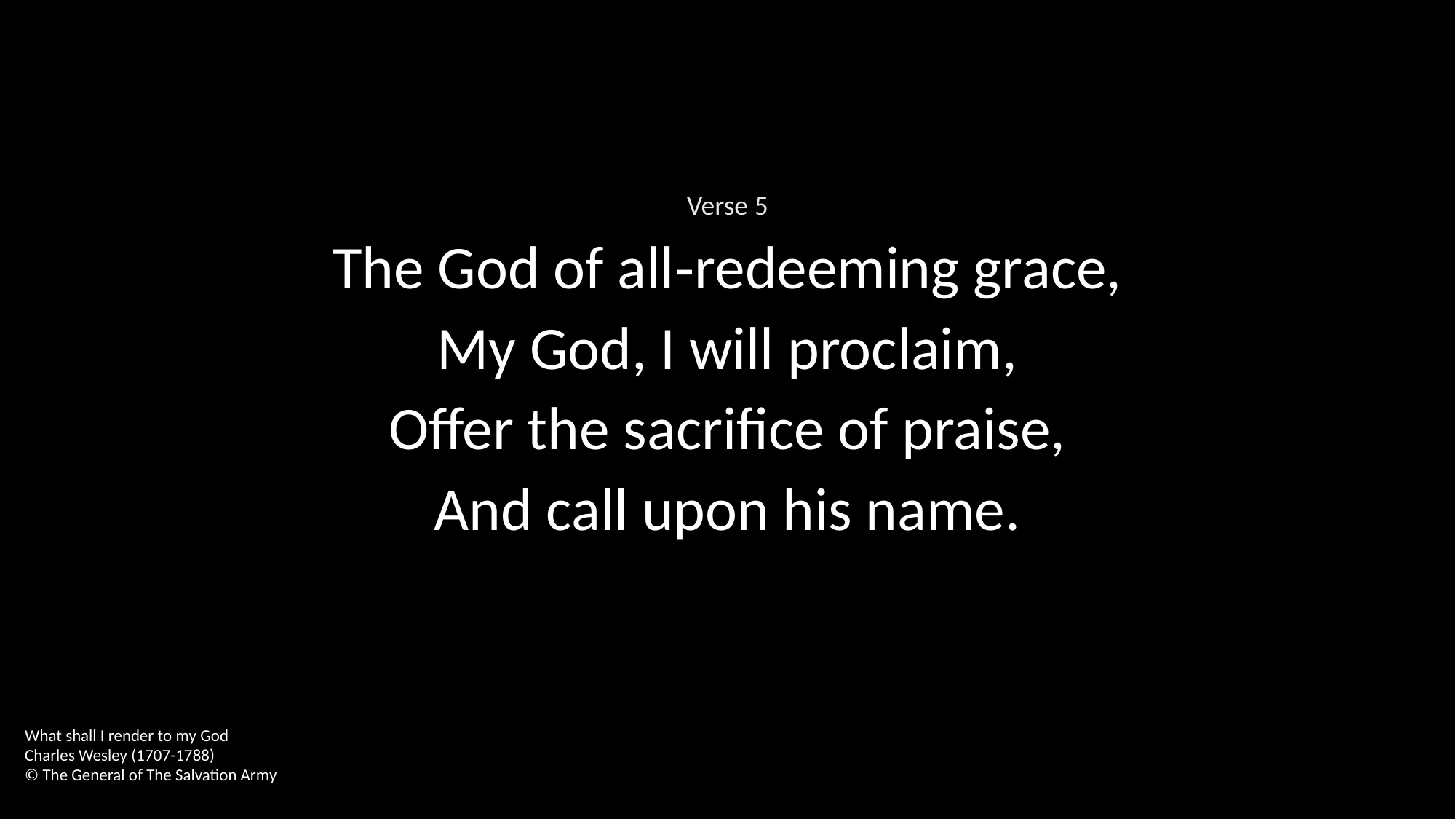

Verse 5
The God of all‑redeeming grace,
My God, I will proclaim,
Offer the sacrifice of praise,
And call upon his name.
What shall I render to my God
Charles Wesley (1707-1788)
© The General of The Salvation Army